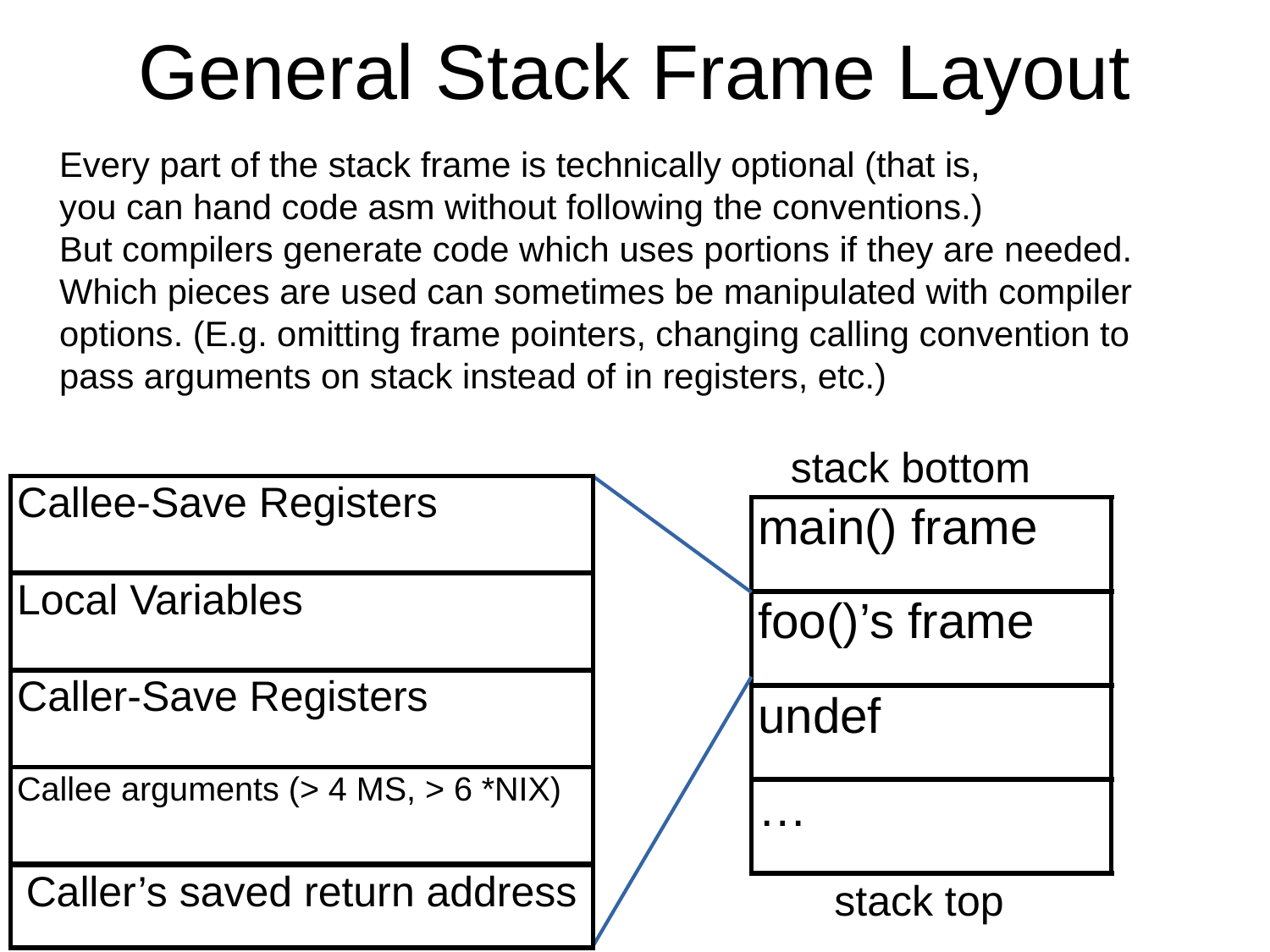

General Stack Frame Layout
Every part of the stack frame is technically optional (that is,
you can hand code asm without following the conventions.)
But compilers generate code which uses portions if they are needed. Which pieces are used can sometimes be manipulated with compiler options. (E.g. omitting frame pointers, changing calling convention to pass arguments on stack instead of in registers, etc.)
stack bottom

| Callee-Save Registers |
| --- |
| Local Variables |
| Caller-Save Registers |
| Callee arguments (> 4 MS, > 6 \*NIX) |
| main() frame |
| --- |
| foo()’s frame |
| undef |
| … |

| Caller’s saved return address |
| --- |
stack top